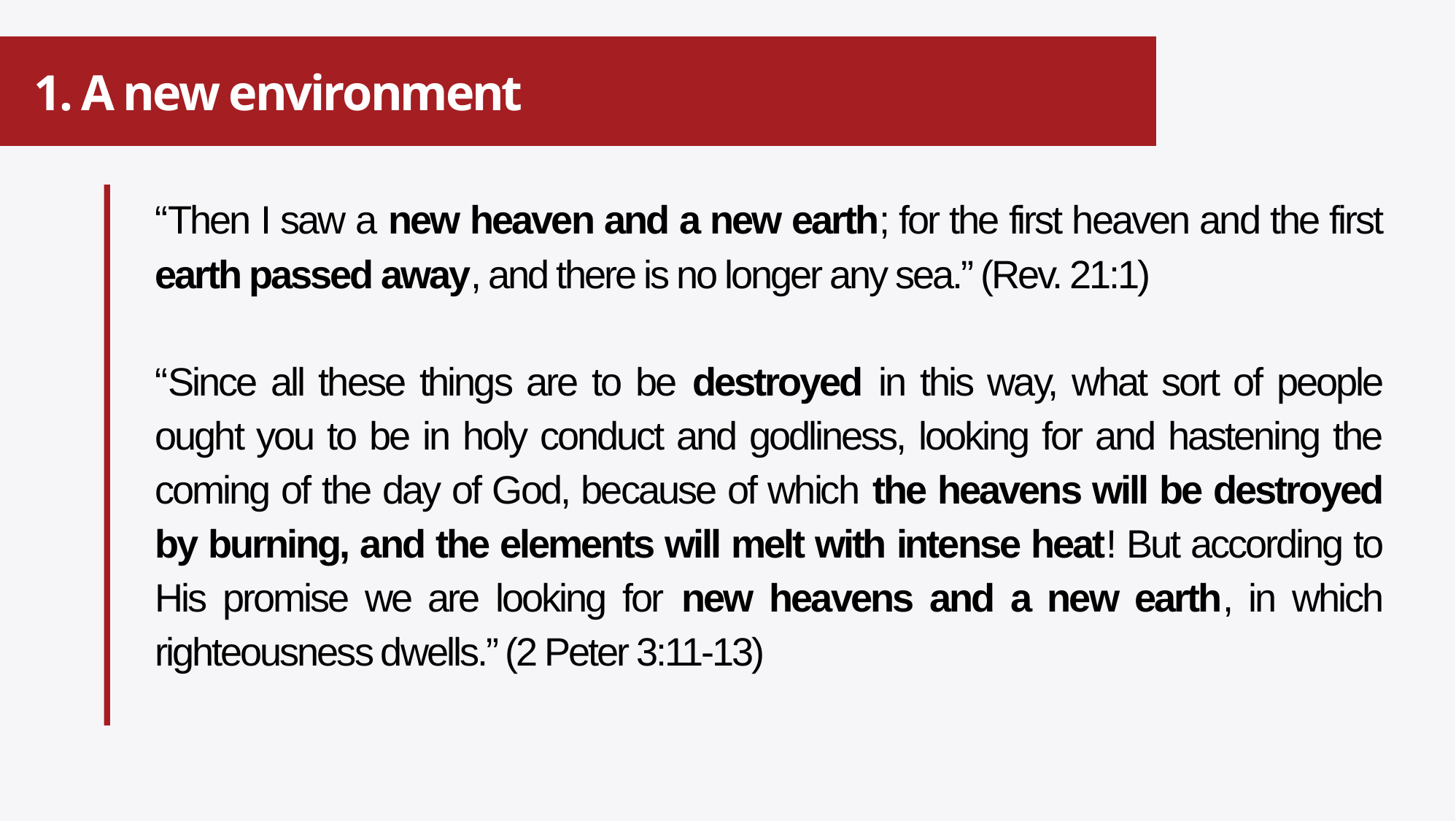

# 1. A new environment
“Then I saw a new heaven and a new earth; for the first heaven and the first earth passed away, and there is no longer any sea.” (Rev. 21:1)

“Since all these things are to be destroyed in this way, what sort of people ought you to be in holy conduct and godliness, looking for and hastening the coming of the day of God, because of which the heavens will be destroyed by burning, and the elements will melt with intense heat! But according to His promise we are looking for new heavens and a new earth, in which righteousness dwells.” (2 Peter 3:11-13)